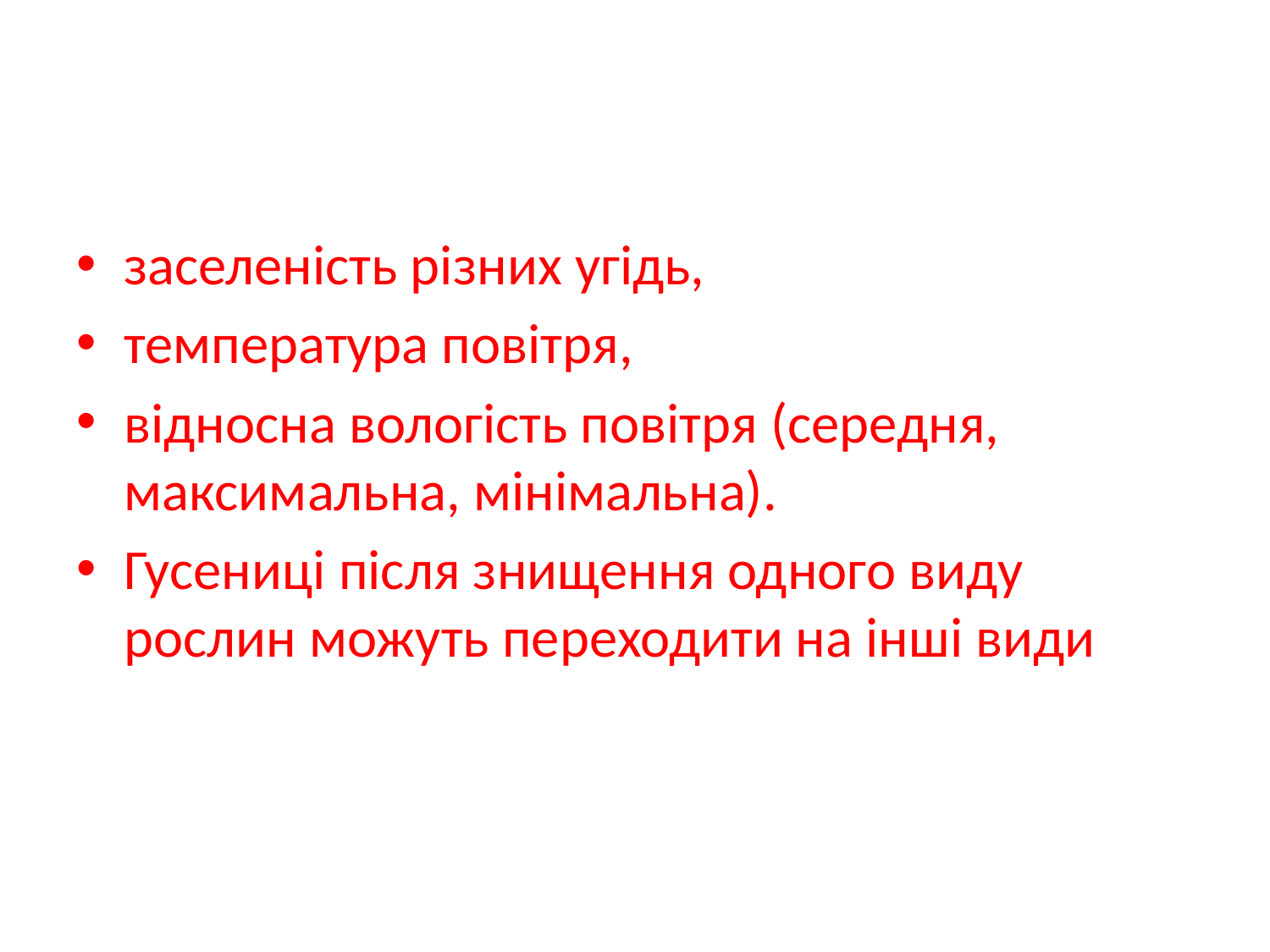

#
заселеність різних угідь,
температура повітря,
відносна вологість повітря (середня, максимальна, мінімальна).
Гусениці після знищення одного виду рослин можуть переходити на інші види